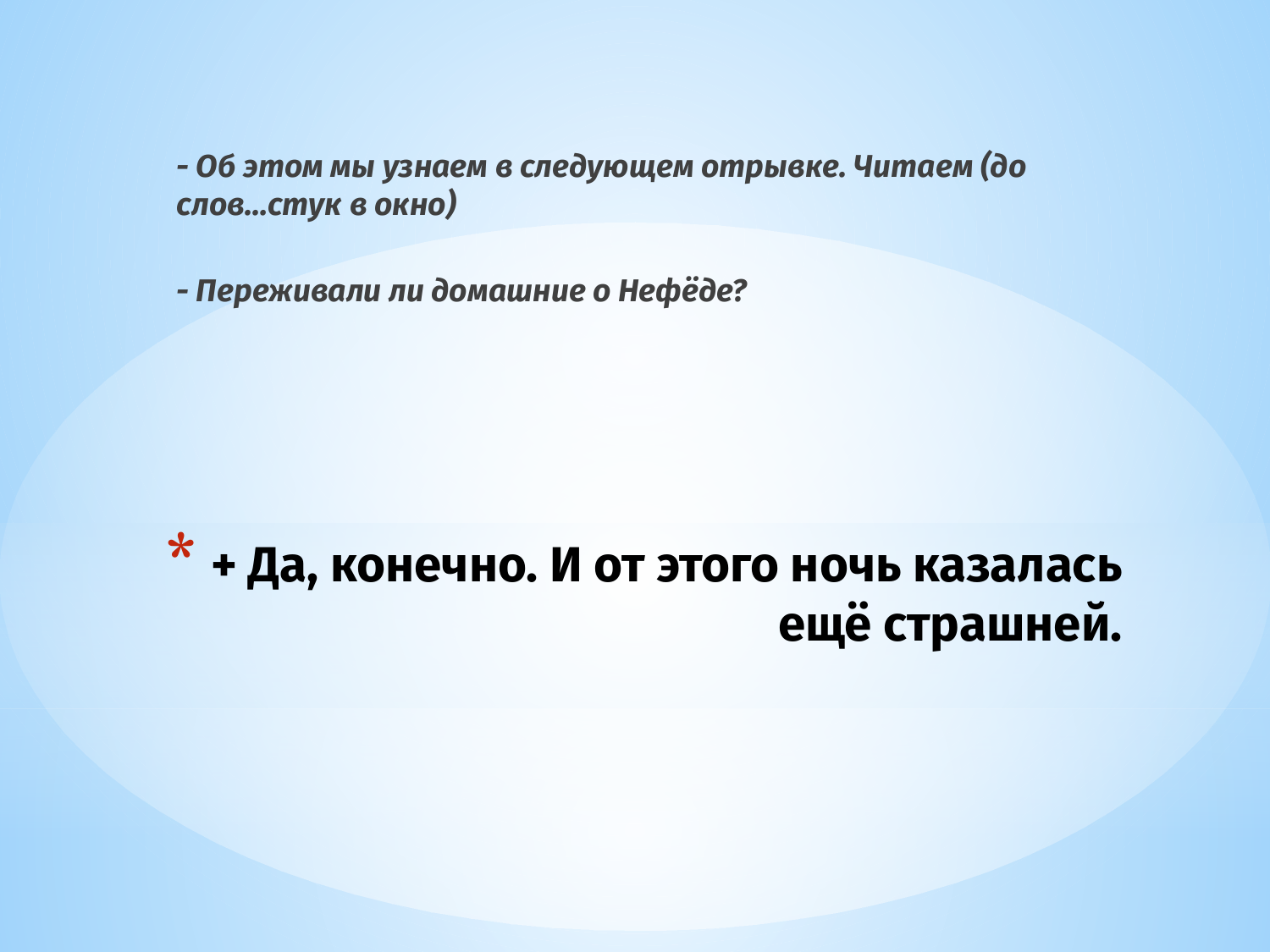

- Об этом мы узнаем в следующем отрывке. Читаем (до слов…стук в окно)
- Переживали ли домашние о Нефёде?
# + Да, конечно. И от этого ночь казалась ещё страшней.